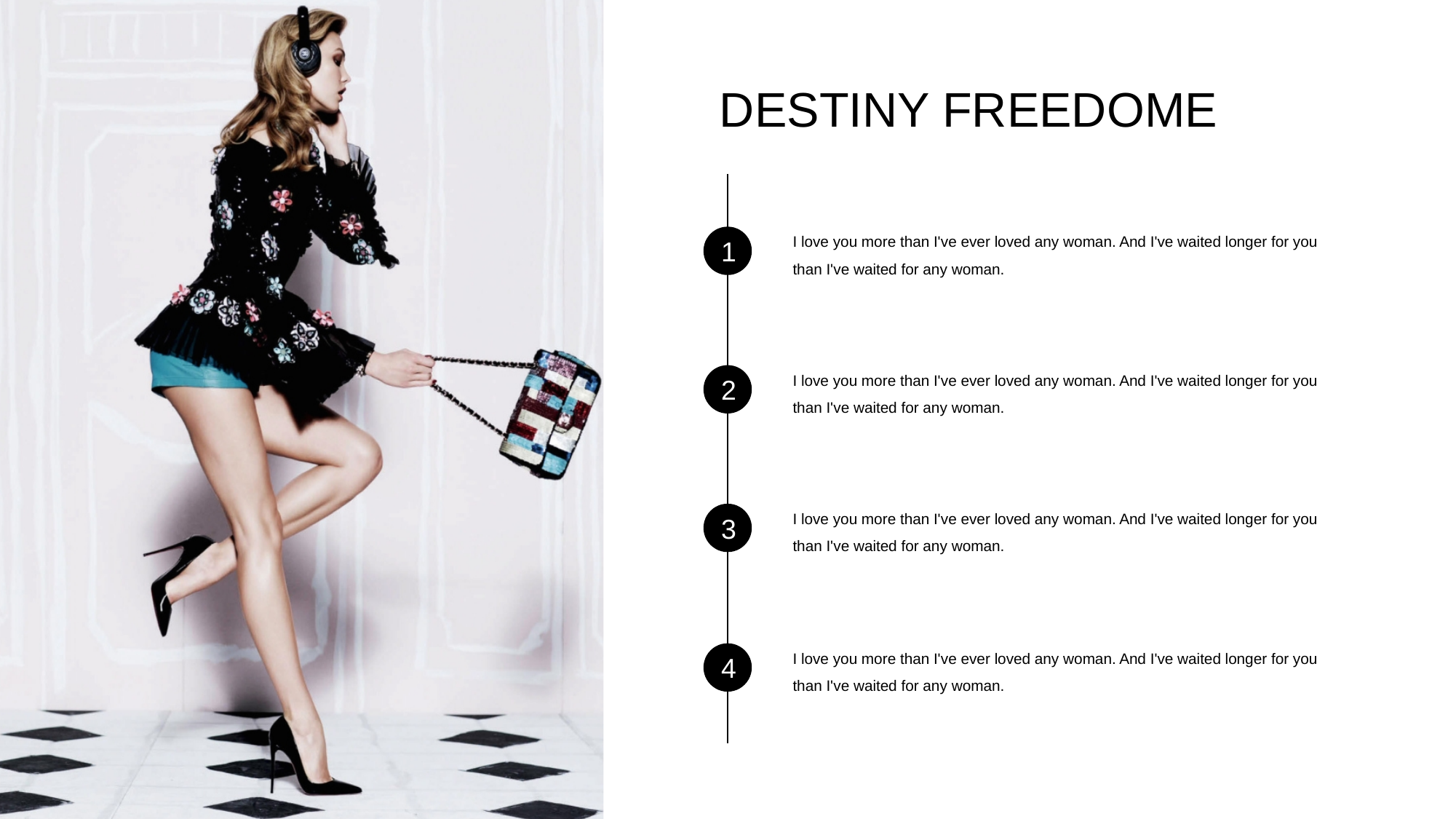

DESTINY FREEDOME
I love you more than I've ever loved any woman. And I've waited longer for you than I've waited for any woman.
1
I love you more than I've ever loved any woman. And I've waited longer for you than I've waited for any woman.
2
I love you more than I've ever loved any woman. And I've waited longer for you than I've waited for any woman.
3
I love you more than I've ever loved any woman. And I've waited longer for you than I've waited for any woman.
4